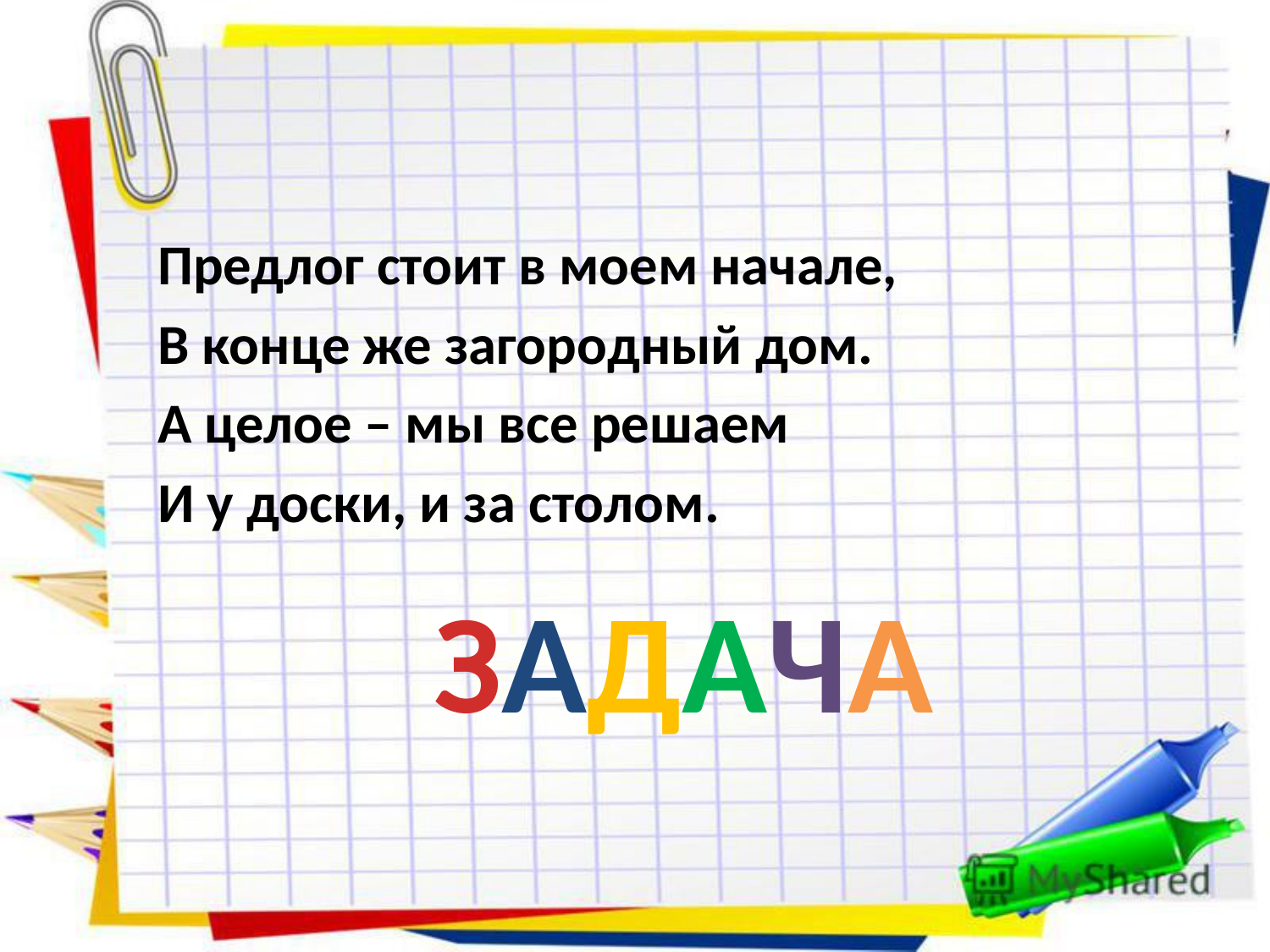

#
Предлог стоит в моем начале,
В конце же загородный дом.
А целое – мы все решаем
И у доски, и за столом.

ЗАДАЧА